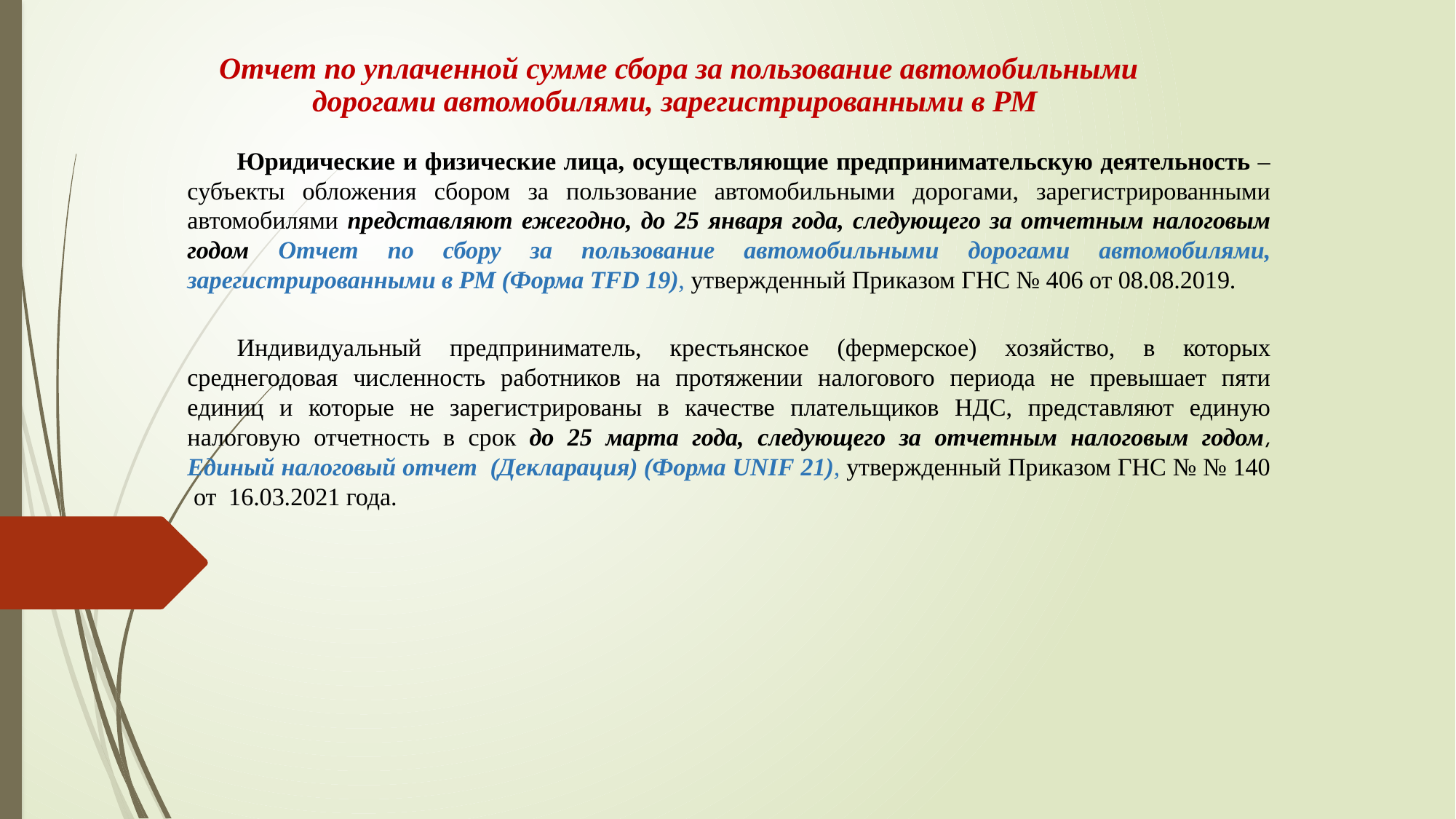

Отчет по уплаченной сумме сбора за пользование автомобильными дорогами автомобилями, зарегистрированными в РМ
Юридические и физические лица, осуществляющие предпринимательскую деятельность – субъекты обложения сбором за пользование автомобильными дорогами, зарегистрированными автомобилями представляют ежегодно, до 25 января года, следующего за отчетным налоговым годом Отчет по сбору за пользование автомобильными дорогами автомобилями, зарегистрированными в РМ (Форма TFD 19), утвержденный Приказом ГНС № 406 от 08.08.2019.

Индивидуальный предприниматель, крестьянское (фермерское) хозяйство, в которых среднегодовая численность работников на протяжении налогового периода не превышает пяти единиц и которые не зарегистрированы в качестве плательщиков НДС, представляют единую налоговую отчетность в срок до 25 марта года, следующего за отчетным налоговым годом, Единый налоговый отчет  (Декларация) (Форма UNIF 21), утвержденный Приказом ГНС № № 140  от  16.03.2021 года.